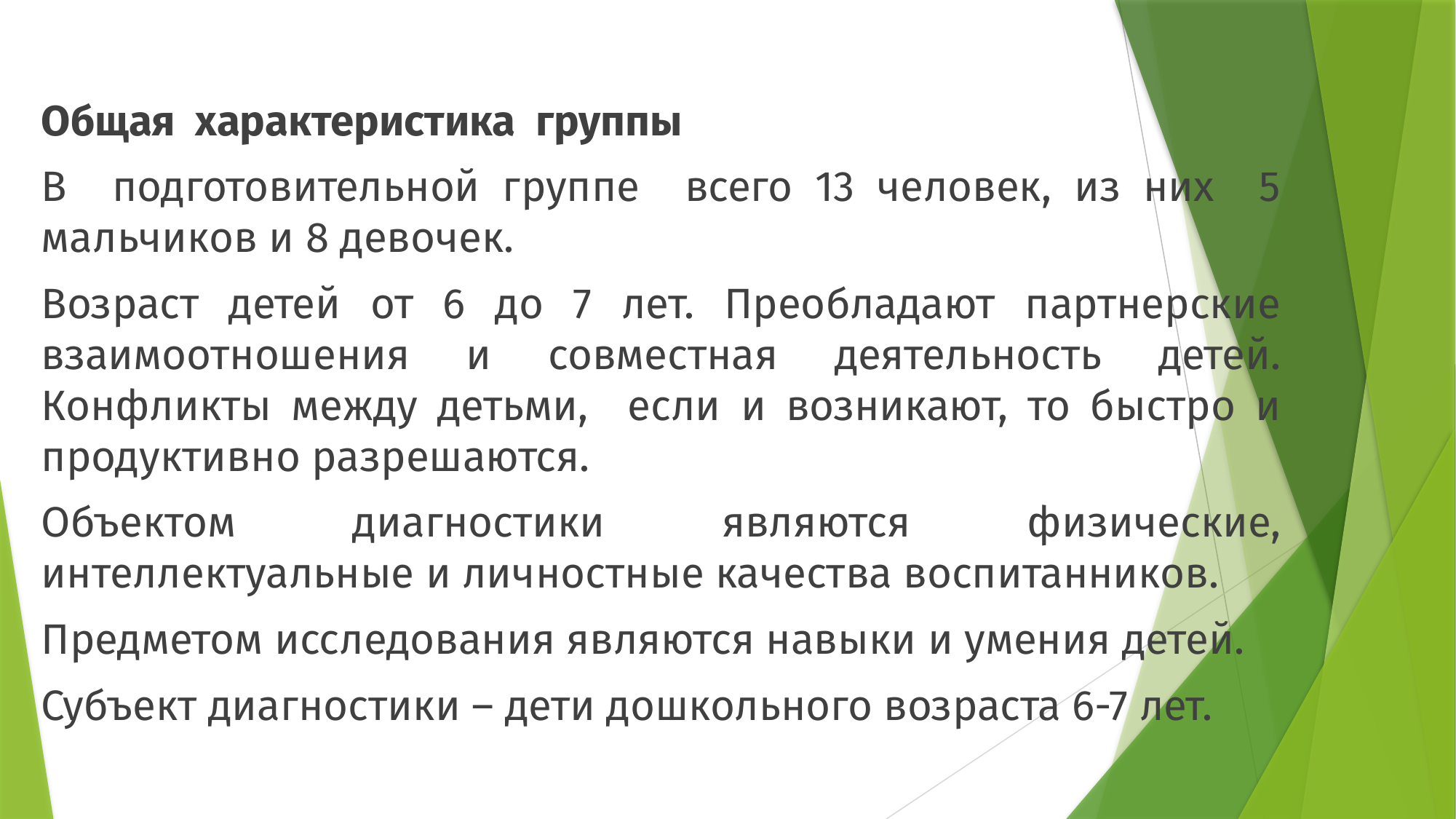

Общая  характеристика  группы
В  подготовительной группе  всего 13 человек, из них  5 мальчиков и 8 девочек.
Возраст детей от 6 до 7 лет. Преобладают партнерские взаимоотношения и совместная деятельность детей. Конфликты между детьми,  если и возникают, то быстро и продуктивно разрешаются.
Объектом диагностики являются физические, интеллектуальные и личностные качества воспитанников.
Предметом исследования являются навыки и умения детей.
Субъект диагностики – дети дошкольного возраста 6-7 лет.